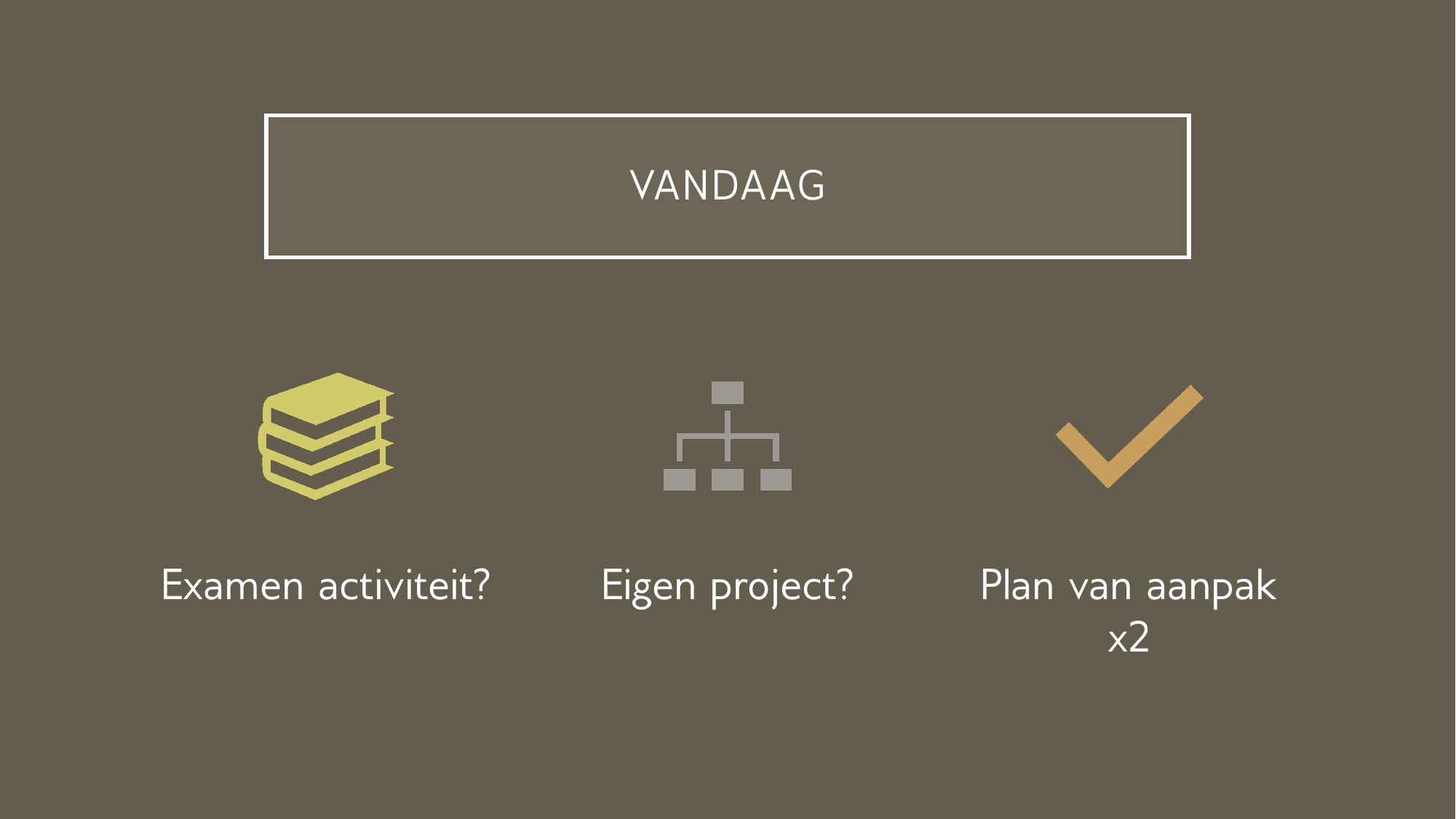

# VANDAAG
Examen activiteit?
Eigen project?
Plan van aanpak x2